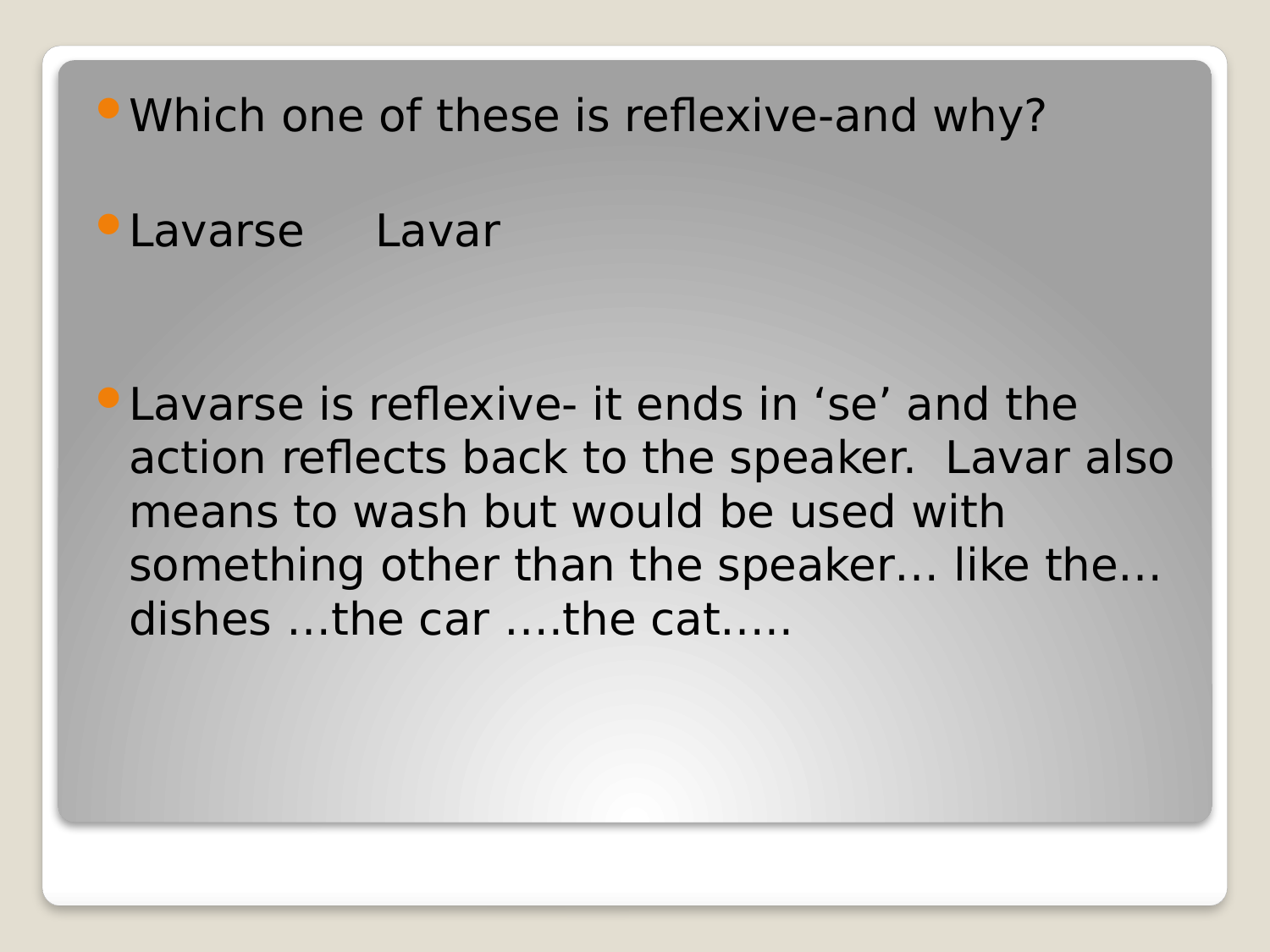

Which one of these is reflexive-and why?

Lavarse     Lavar

Lavarse is reflexive- it ends in ‘se’ and the action reflects back to the speaker.  Lavar also means to wash but would be used with something other than the speaker… like the… dishes …the car ….the cat…..
#